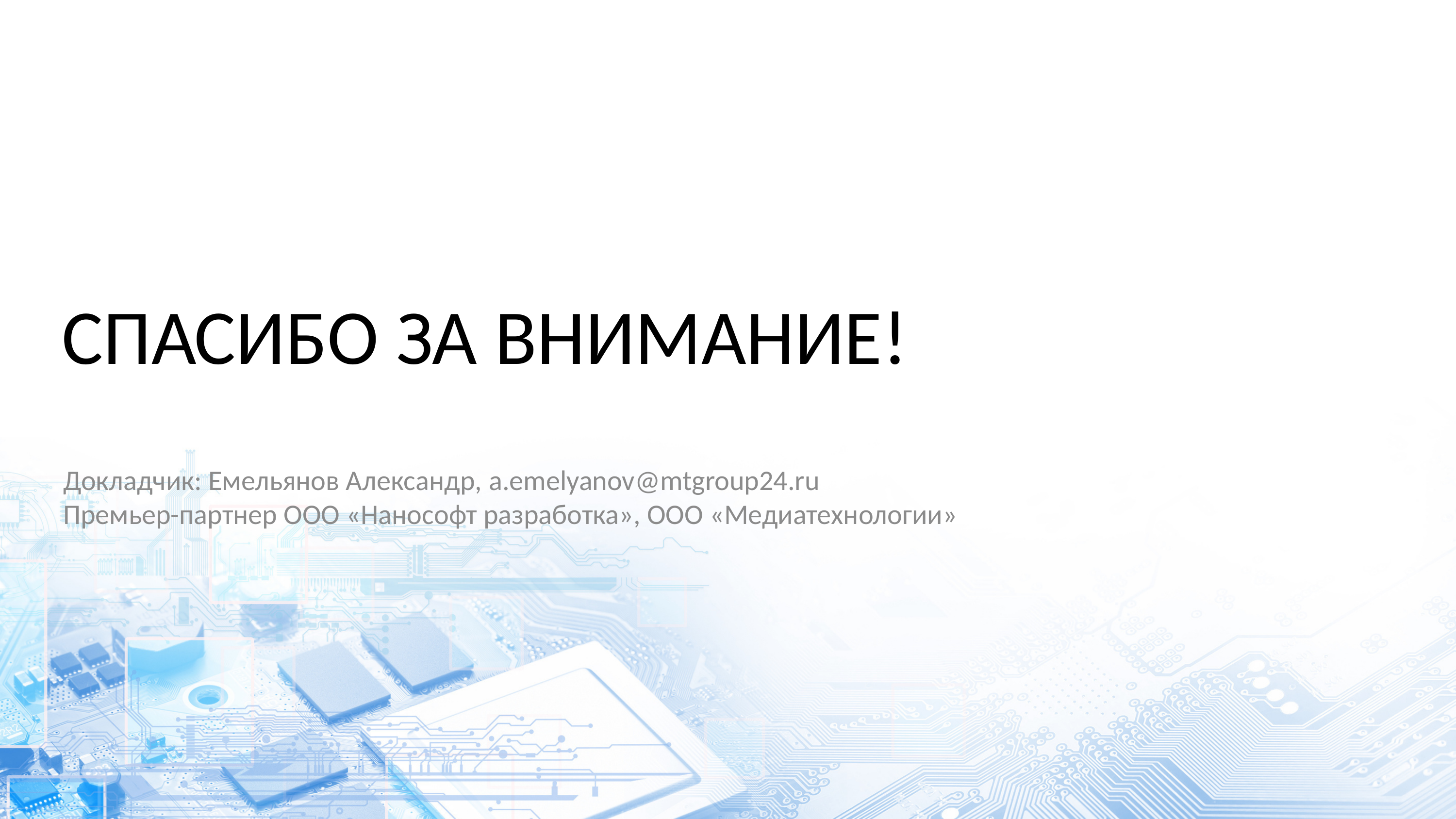

# Спасибо за внимание!
Докладчик: Емельянов Александр, a.emelyanov@mtgroup24.ru
Премьер-партнер ООО «Нанософт разработка», ООО «Медиатехнологии»